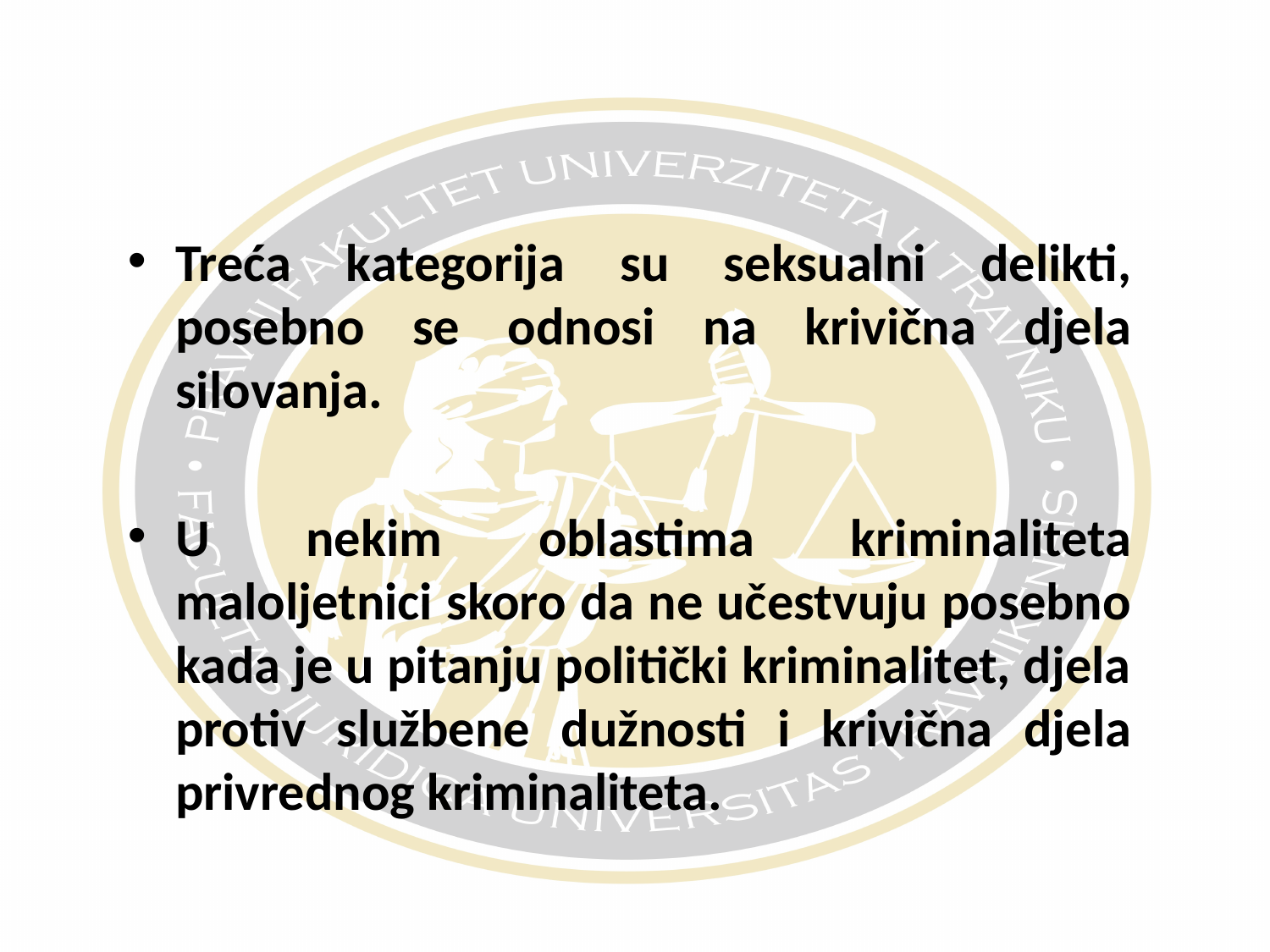

#
Treća kategorija su seksualni delikti, posebno se odnosi na krivična djela silovanja.

U nekim oblastima kriminaliteta maloljetnici skoro da ne učestvuju posebno kada je u pitanju politički kriminalitet, djela protiv službene dužnosti i krivična djela privrednog kriminaliteta.